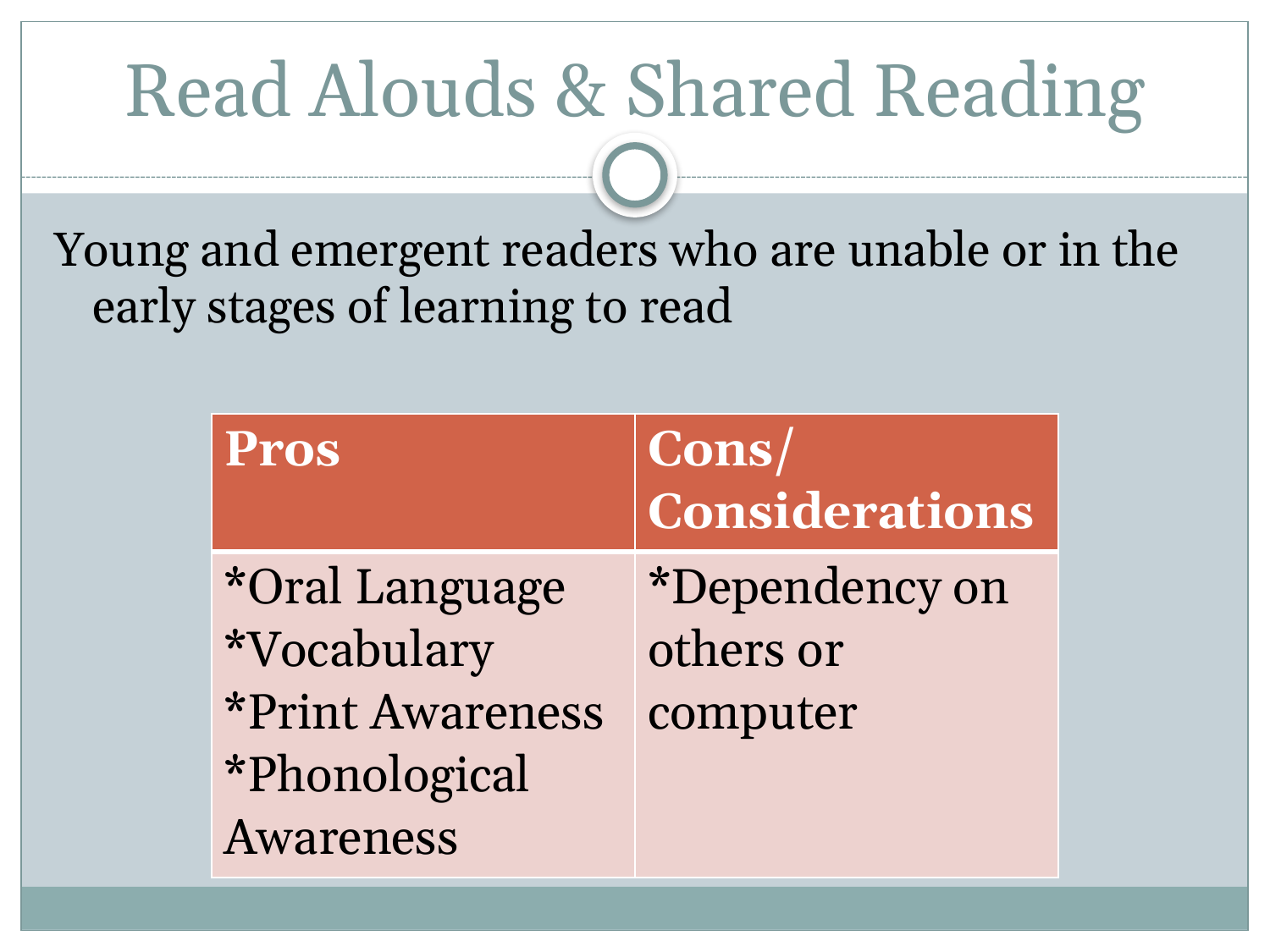

# Read Alouds & Shared Reading
Young and emergent readers who are unable or in the early stages of learning to read

| Pros | Cons/Considerations |
| --- | --- |
| \*Oral Language \*Vocabulary \*Print Awareness \*Phonological Awareness | \*Dependency on others or computer |